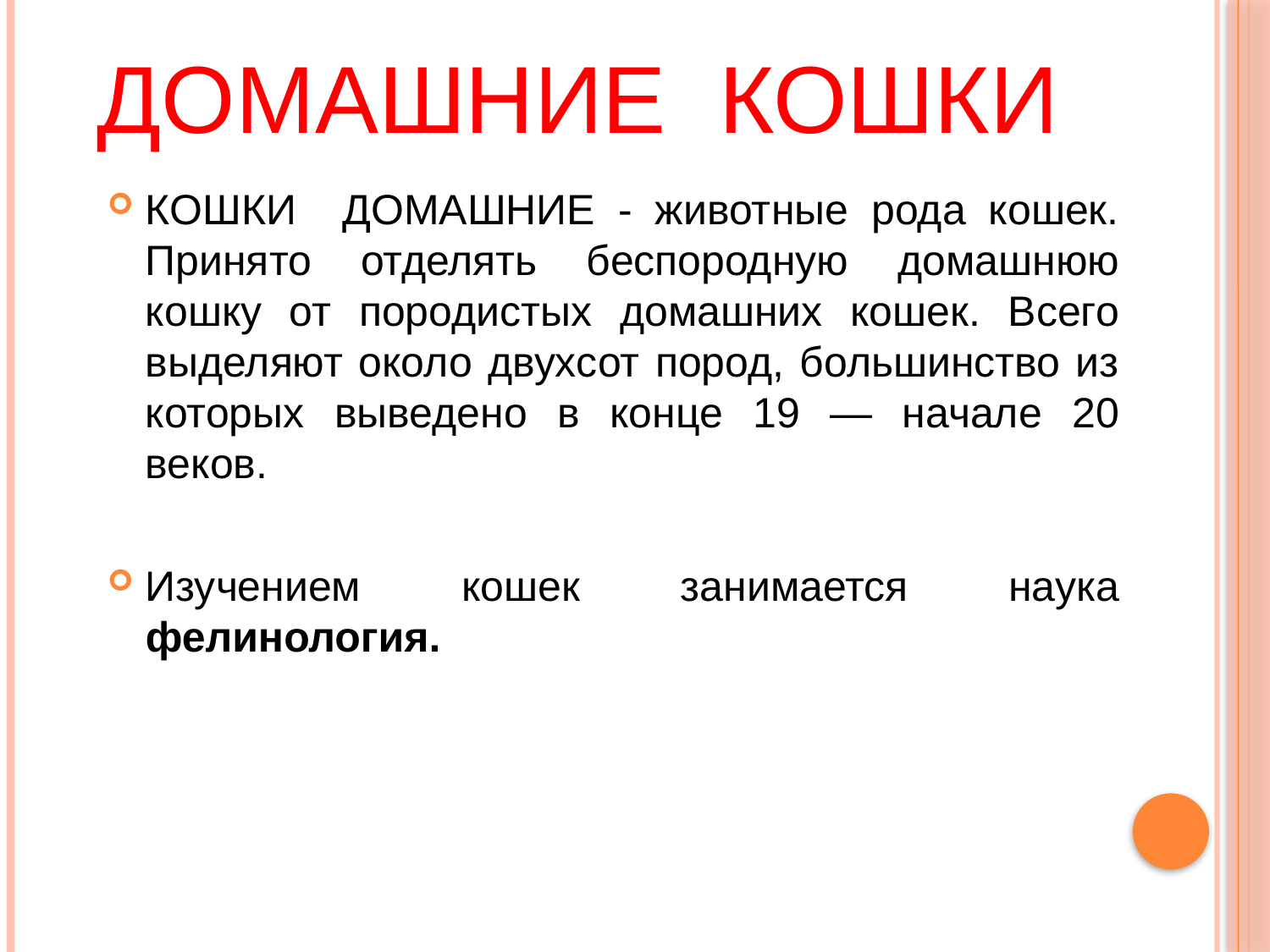

# Домашние  кошки
КОШКИ  ДОМАШНИЕ - животные рода кошек. Принято отделять беспородную домашнюю кошку от породистых домашних кошек. Всего выделяют около двухсот пород, большинство из которых выведено в конце 19 — начале 20 веков.

Изучением кошек занимается наука фелинология.